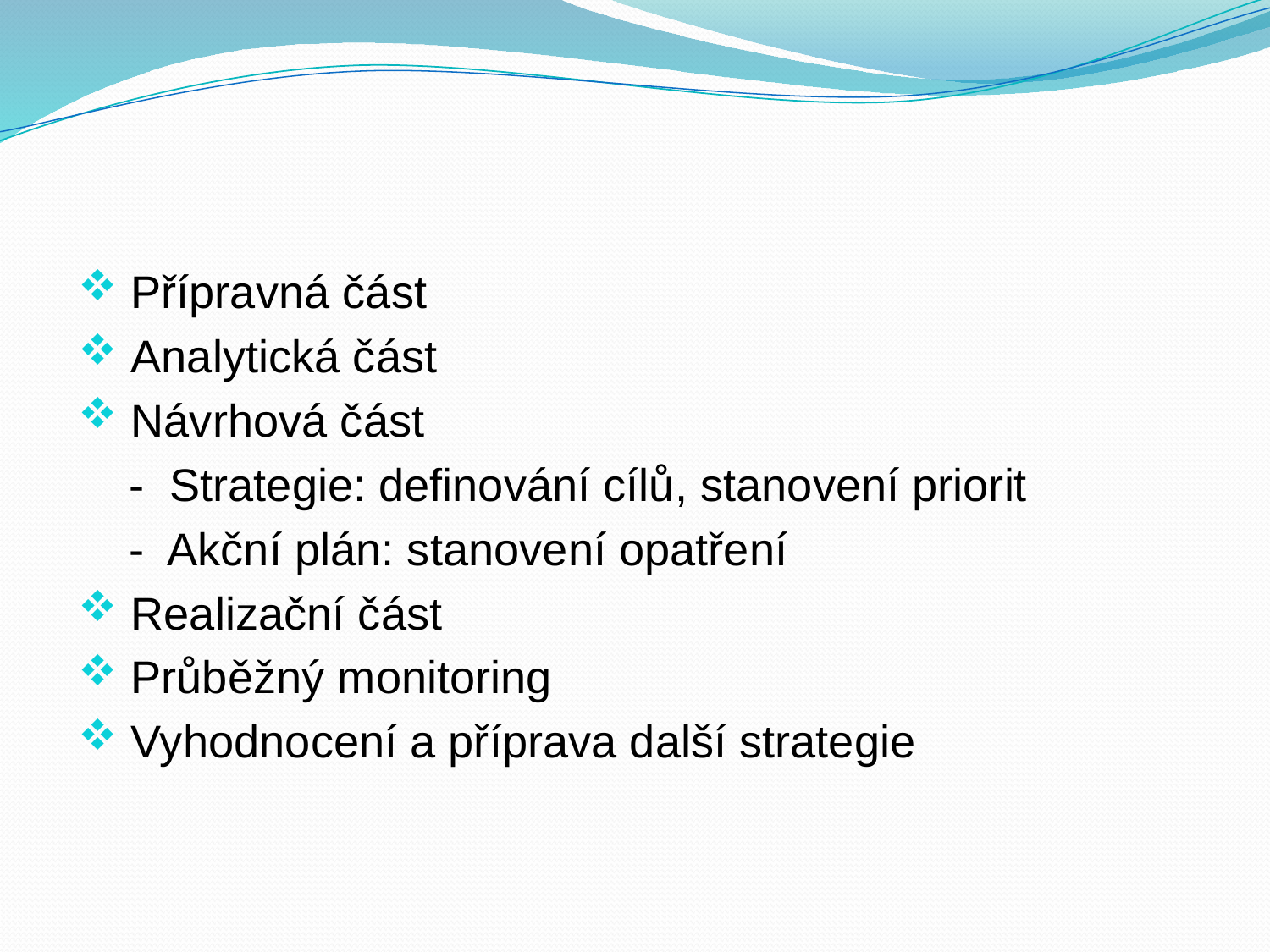

#
 Přípravná část
 Analytická část
 Návrhová část
    -  Strategie: definování cílů, stanovení priorit
    -  Akční plán: stanovení opatření
 Realizační část
 Průběžný monitoring
 Vyhodnocení a příprava další strategie